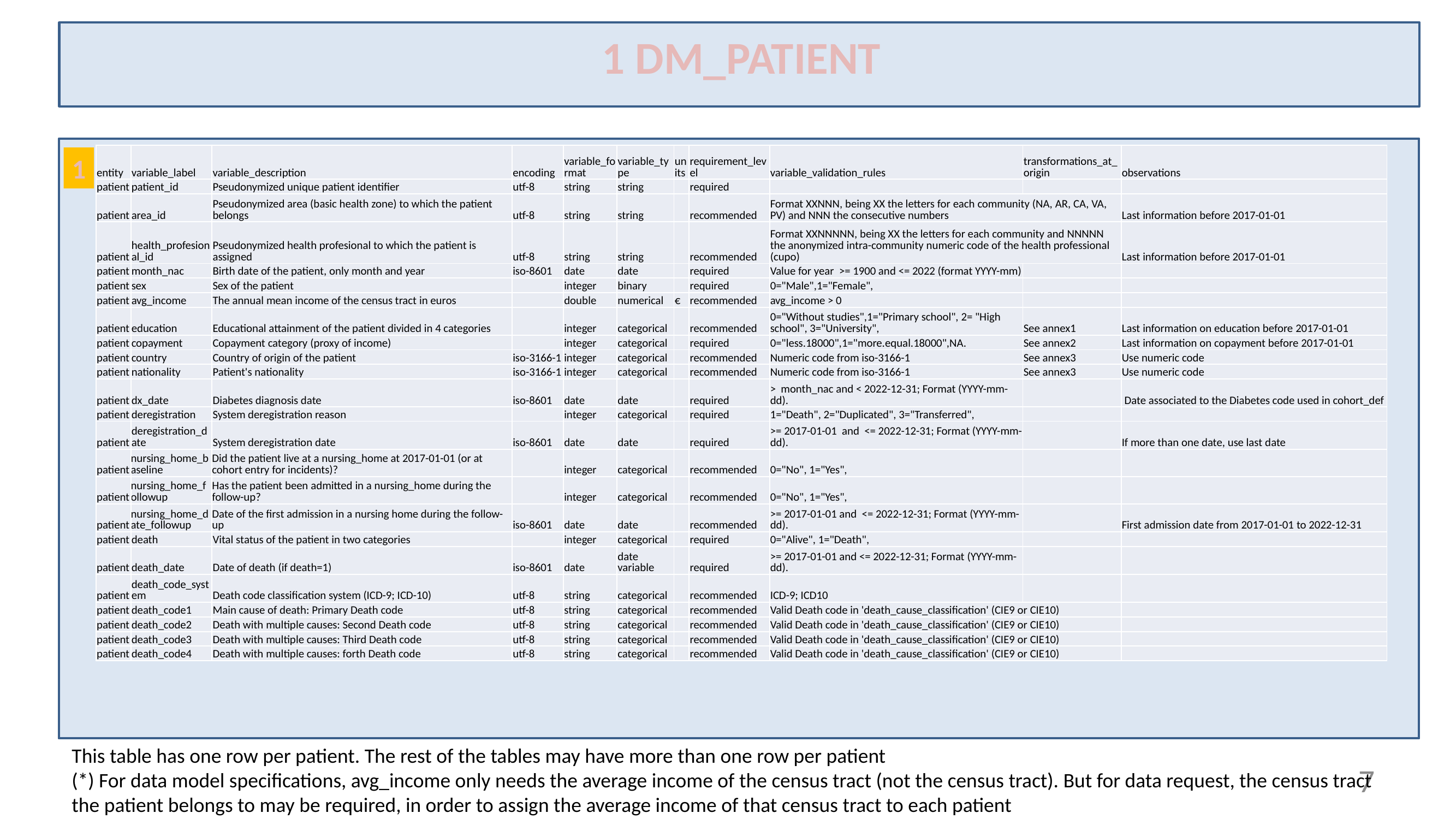

1 DM_PATIENT

| entity | variable\_label | variable\_description | encoding | variable\_format | variable\_type | units | requirement\_level | variable\_validation\_rules | transformations\_at\_origin | observations |
| --- | --- | --- | --- | --- | --- | --- | --- | --- | --- | --- |
| patient | patient\_id | Pseudonymized unique patient identifier | utf-8 | string | string |  | required |  |  |  |
| patient | area\_id | Pseudonymized area (basic health zone) to which the patient belongs | utf-8 | string | string |  | recommended | Format XXNNN, being XX the letters for each community (NA, AR, CA, VA, PV) and NNN the consecutive numbers |  | Last information before 2017-01-01 |
| patient | health\_profesional\_id | Pseudonymized health profesional to which the patient is assigned | utf-8 | string | string |  | recommended | Format XXNNNNN, being XX the letters for each community and NNNNN the anonymized intra-community numeric code of the health professional (cupo) |  | Last information before 2017-01-01 |
| patient | month\_nac | Birth date of the patient, only month and year | iso-8601 | date | date |  | required | Value for year >= 1900 and <= 2022 (format YYYY-mm) |  |  |
| patient | sex | Sex of the patient |  | integer | binary |  | required | 0="Male",1="Female", |  |  |
| patient | avg\_income | The annual mean income of the census tract in euros |  | double | numerical | € | recommended | avg\_income > 0 |  |  |
| patient | education | Educational attainment of the patient divided in 4 categories |  | integer | categorical |  | recommended | 0="Without studies",1="Primary school", 2= "High school", 3="University", | See annex1 | Last information on education before 2017-01-01 |
| patient | copayment | Copayment category (proxy of income) |  | integer | categorical |  | required | 0="less.18000",1="more.equal.18000",NA. | See annex2 | Last information on copayment before 2017-01-01 |
| patient | country | Country of origin of the patient | iso-3166-1 | integer | categorical |  | recommended | Numeric code from iso-3166-1 | See annex3 | Use numeric code |
| patient | nationality | Patient's nationality | iso-3166-1 | integer | categorical |  | recommended | Numeric code from iso-3166-1 | See annex3 | Use numeric code |
| patient | dx\_date | Diabetes diagnosis date | iso-8601 | date | date |  | required | > month\_nac and < 2022-12-31; Format (YYYY-mm-dd). |  | Date associated to the Diabetes code used in cohort\_def |
| patient | deregistration | System deregistration reason |  | integer | categorical |  | required | 1="Death", 2="Duplicated", 3="Transferred", |  |  |
| patient | deregistration\_date | System deregistration date | iso-8601 | date | date |  | required | >= 2017-01-01 and <= 2022-12-31; Format (YYYY-mm-dd). |  | If more than one date, use last date |
| patient | nursing\_home\_baseline | Did the patient live at a nursing\_home at 2017-01-01 (or at cohort entry for incidents)? |  | integer | categorical |  | recommended | 0="No", 1="Yes", |  |  |
| patient | nursing\_home\_followup | Has the patient been admitted in a nursing\_home during the follow-up? |  | integer | categorical |  | recommended | 0="No", 1="Yes", |  |  |
| patient | nursing\_home\_date\_followup | Date of the first admission in a nursing home during the follow-up | iso-8601 | date | date |  | recommended | >= 2017-01-01 and <= 2022-12-31; Format (YYYY-mm-dd). |  | First admission date from 2017-01-01 to 2022-12-31 |
| patient | death | Vital status of the patient in two categories |  | integer | categorical |  | required | 0="Alive", 1="Death", |  |  |
| patient | death\_date | Date of death (if death=1) | iso-8601 | date | date variable |  | required | >= 2017-01-01 and <= 2022-12-31; Format (YYYY-mm-dd). |  |  |
| patient | death\_code\_system | Death code classification system (ICD-9; ICD-10) | utf-8 | string | categorical |  | recommended | ICD-9; ICD10 |  |  |
| patient | death\_code1 | Main cause of death: Primary Death code | utf-8 | string | categorical |  | recommended | Valid Death code in 'death\_cause\_classification' (CIE9 or CIE10) |  |  |
| patient | death\_code2 | Death with multiple causes: Second Death code | utf-8 | string | categorical |  | recommended | Valid Death code in 'death\_cause\_classification' (CIE9 or CIE10) |  |  |
| patient | death\_code3 | Death with multiple causes: Third Death code | utf-8 | string | categorical |  | recommended | Valid Death code in 'death\_cause\_classification' (CIE9 or CIE10) |  |  |
| patient | death\_code4 | Death with multiple causes: forth Death code | utf-8 | string | categorical |  | recommended | Valid Death code in 'death\_cause\_classification' (CIE9 or CIE10) |  |  |
1
This table has one row per patient. The rest of the tables may have more than one row per patient
(*) For data model specifications, avg_income only needs the average income of the census tract (not the census tract). But for data request, the census tract the patient belongs to may be required, in order to assign the average income of that census tract to each patient